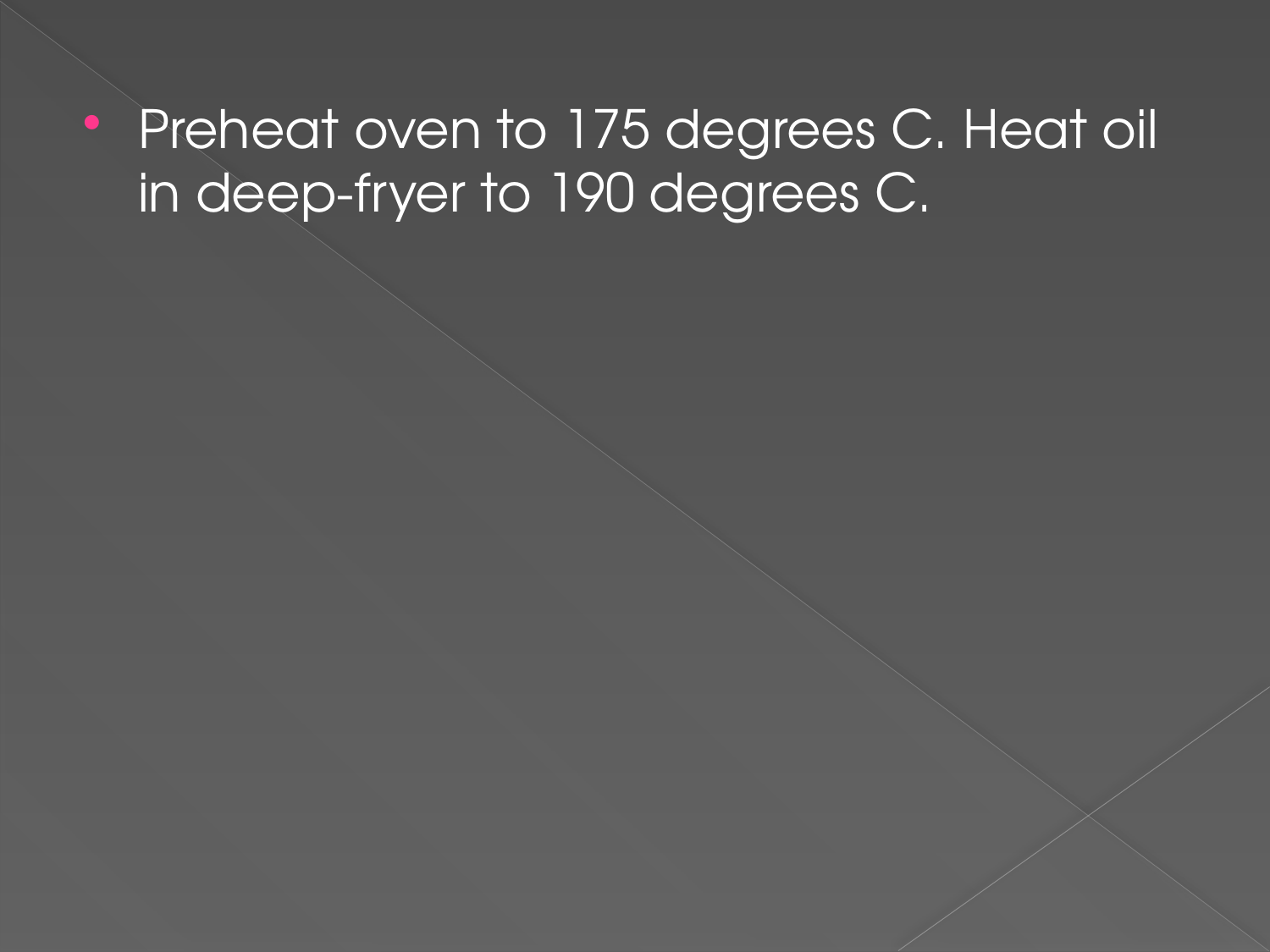

Preheat oven to 175 degrees C. Heat oil in deep-fryer to 190 degrees C.